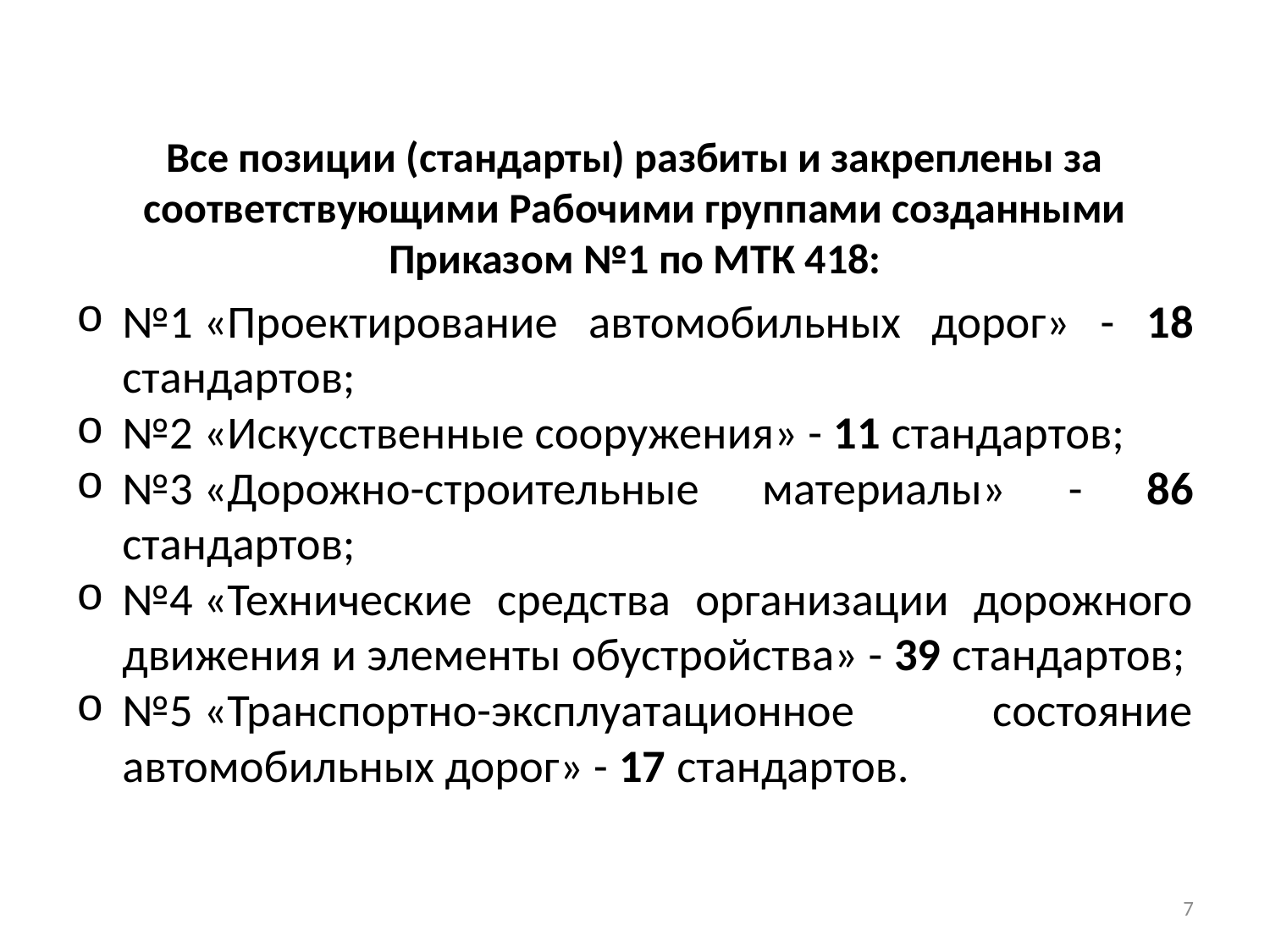

# Все позиции (стандарты) разбиты и закреплены за соответствующими Рабочими группами созданными Приказом №1 по МТК 418:
№1 «Проектирование автомобильных дорог» - 18 стандартов;
№2 «Искусственные сооружения» - 11 стандартов;
№3 «Дорожно-строительные материалы» - 86 стандартов;
№4 «Технические средства организации дорожного движения и элементы обустройства» - 39 стандартов;
№5 «Транспортно-эксплуатационное состояние автомобильных дорог» - 17 стандартов.

7